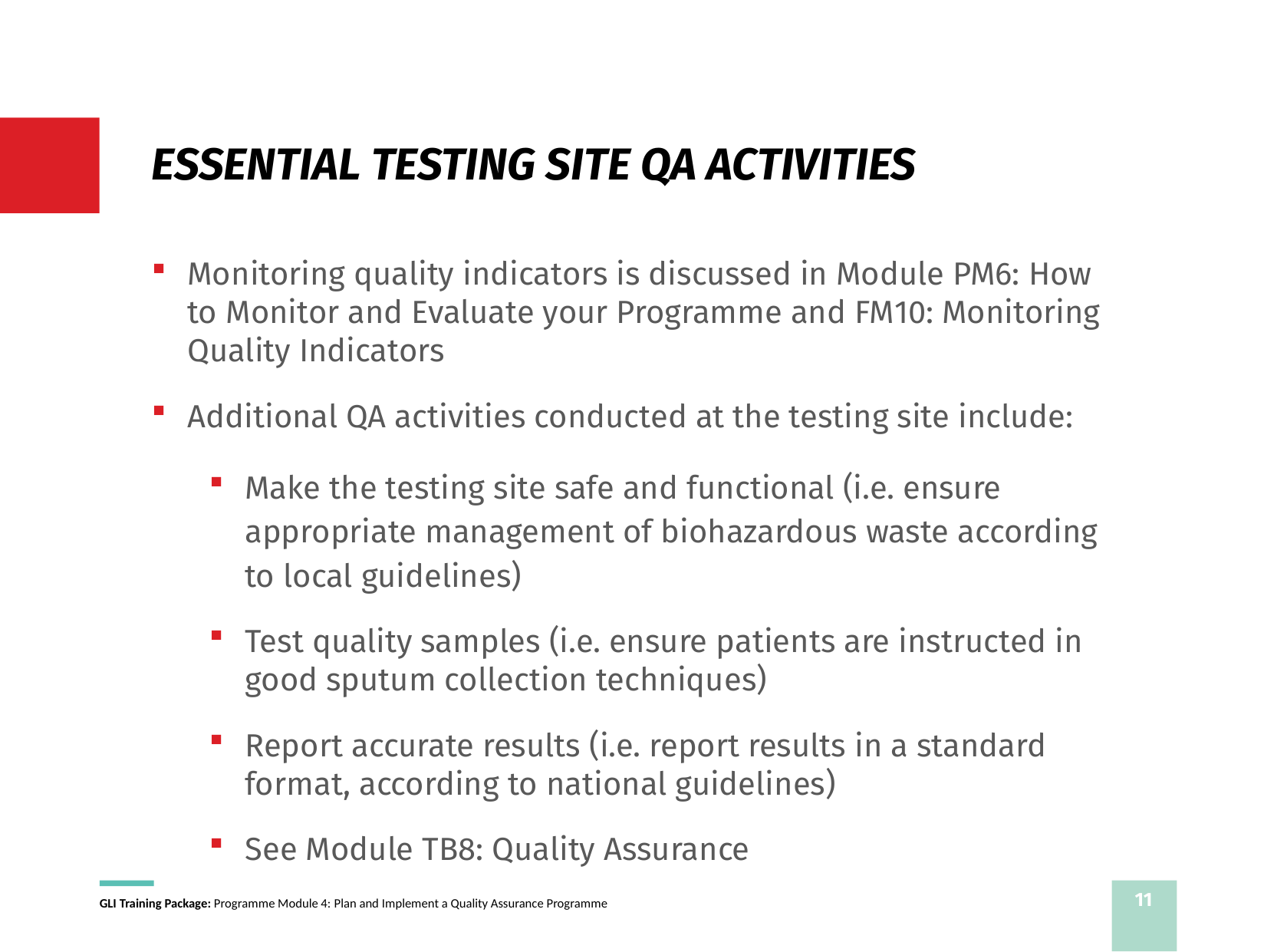

# ESSENTIAL TESTING SITE QA ACTIVITIES
Monitoring quality indicators is discussed in Module PM6: How to Monitor and Evaluate your Programme and FM10: Monitoring Quality Indicators
Additional QA activities conducted at the testing site include:
Make the testing site safe and functional (i.e. ensure appropriate management of biohazardous waste according to local guidelines)
Test quality samples (i.e. ensure patients are instructed in good sputum collection techniques)
Report accurate results (i.e. report results in a standard format, according to national guidelines)
See Module TB8: Quality Assurance